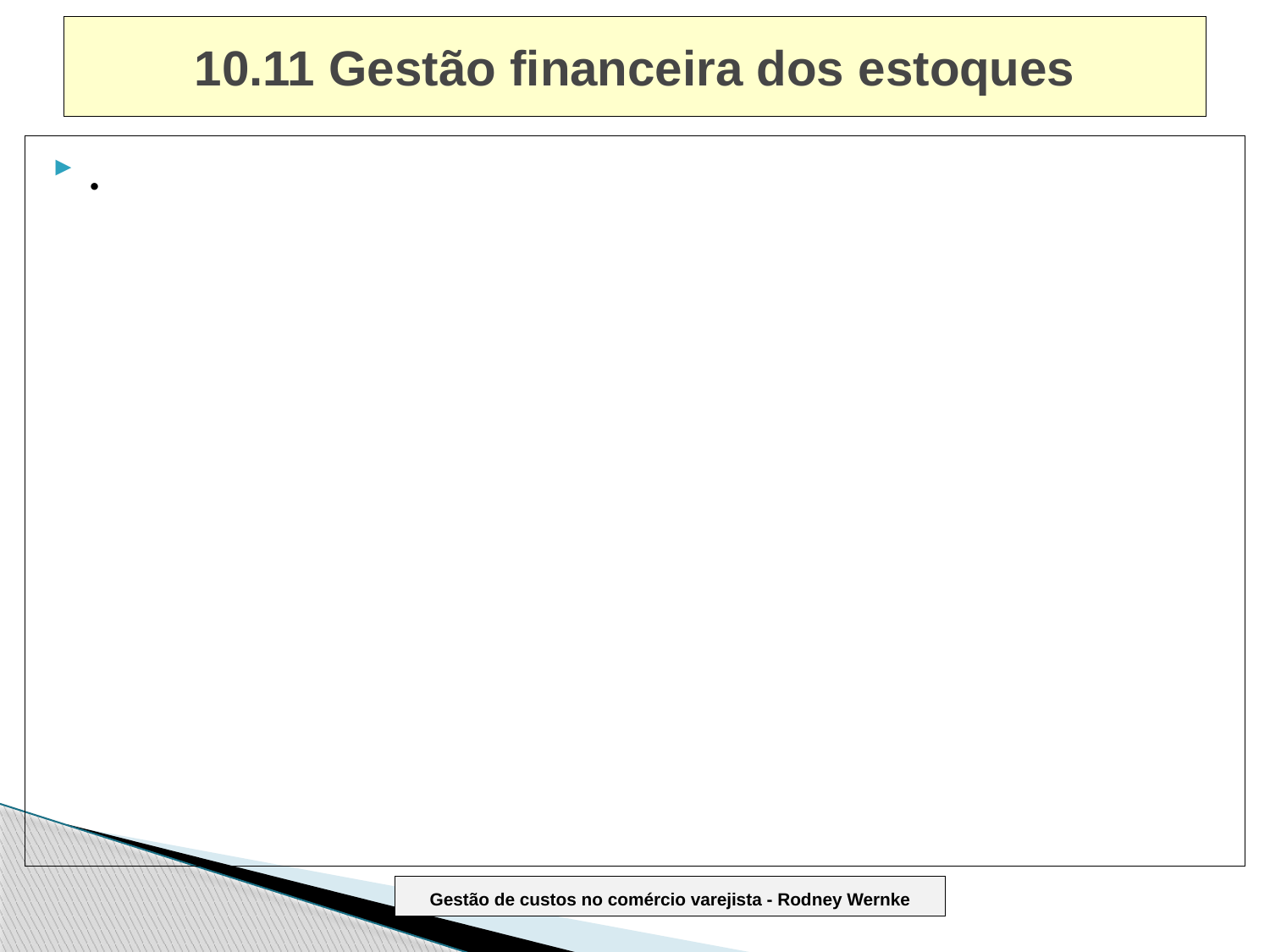

# 10.11 Gestão financeira dos estoques
.

Gestão de custos no comércio varejista - Rodney Wernke